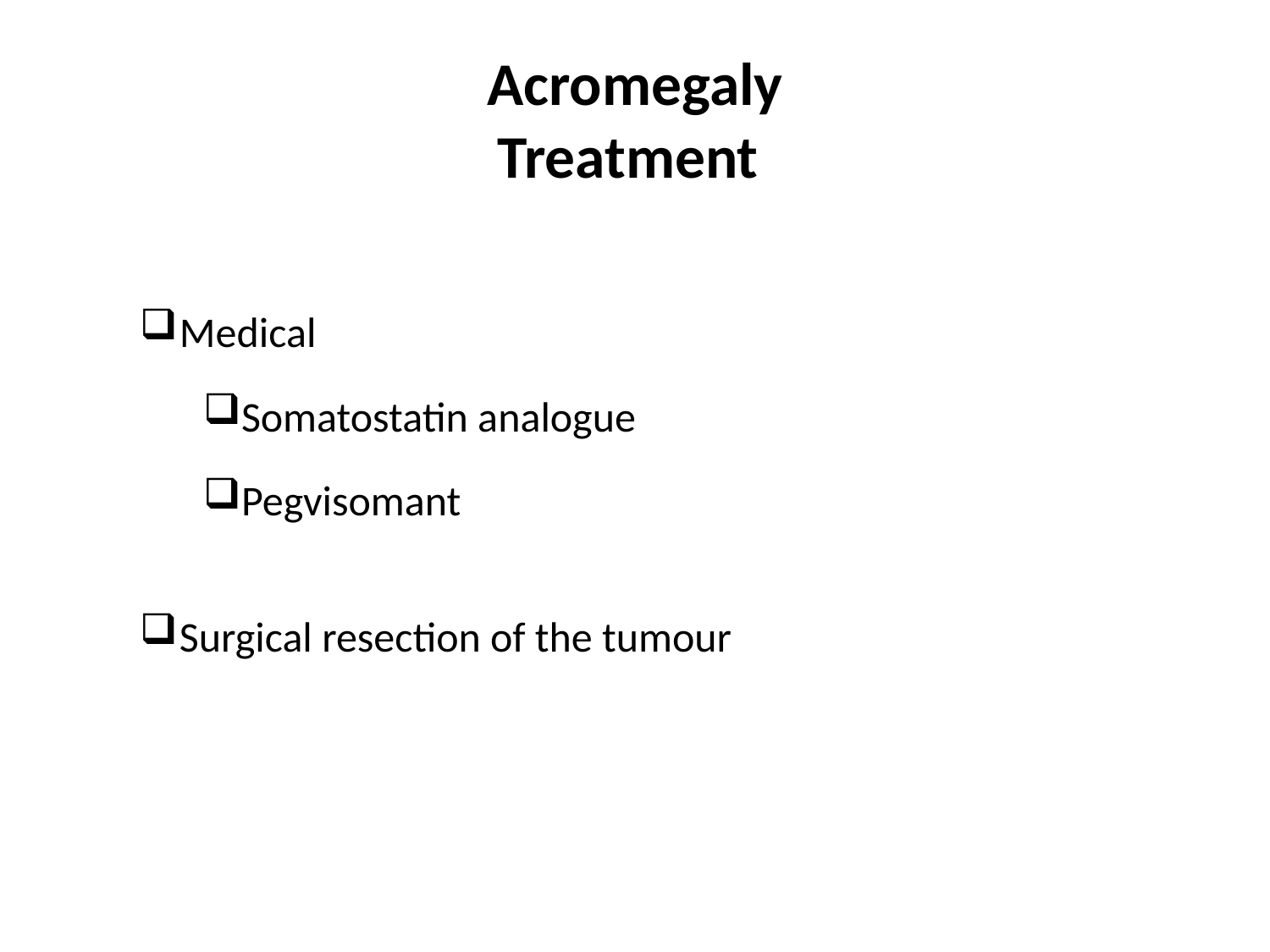

# Acromegaly Treatment
Medical
Somatostatin analogue
Pegvisomant
Surgical resection of the tumour